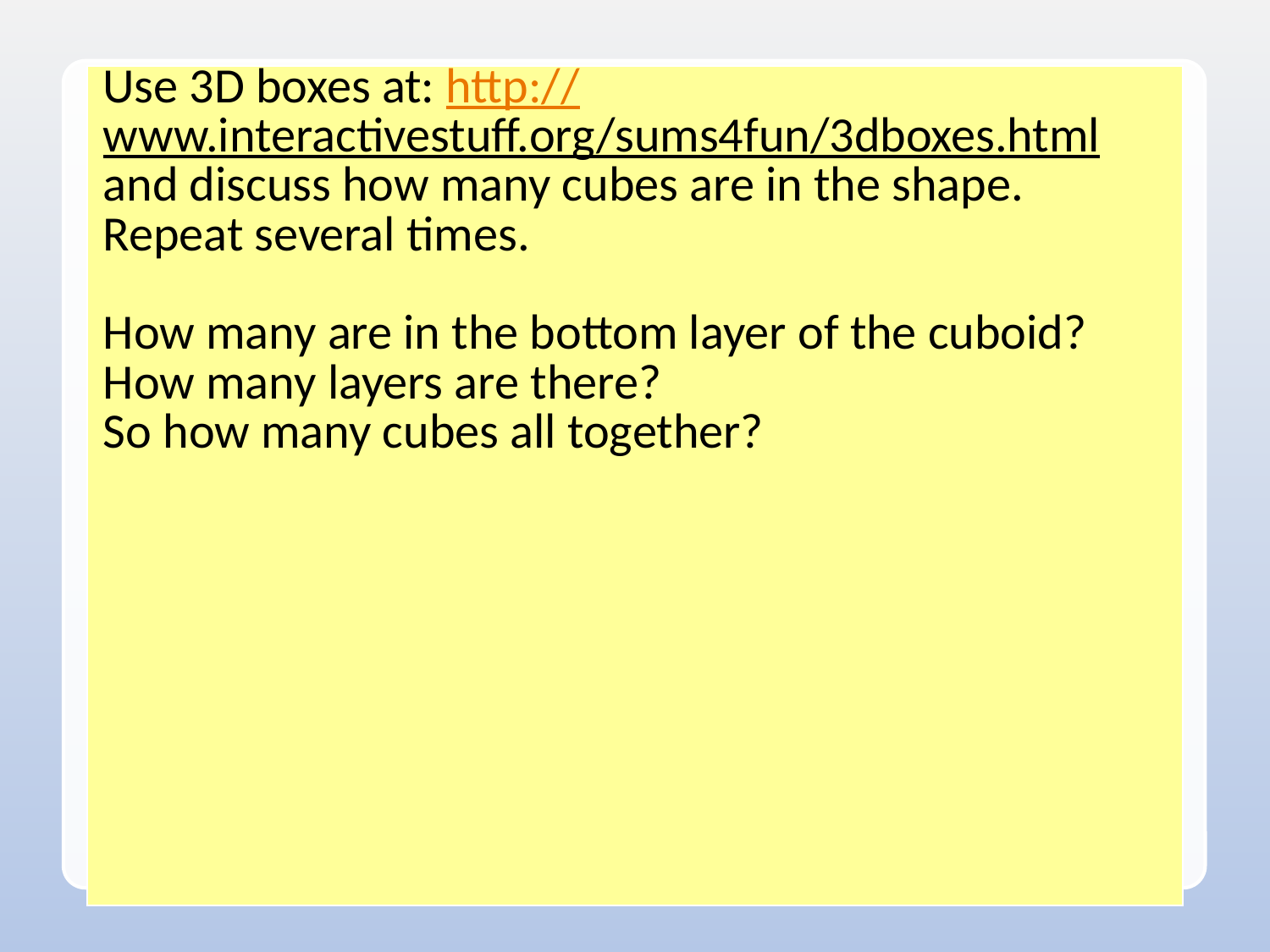

| Use 3D boxes at: http://www.interactivestuff.org/sums4fun/3dboxes.html and discuss how many cubes are in the shape. Repeat several times. How many are in the bottom layer of the cuboid? How many layers are there? So how many cubes all together? |
| --- |